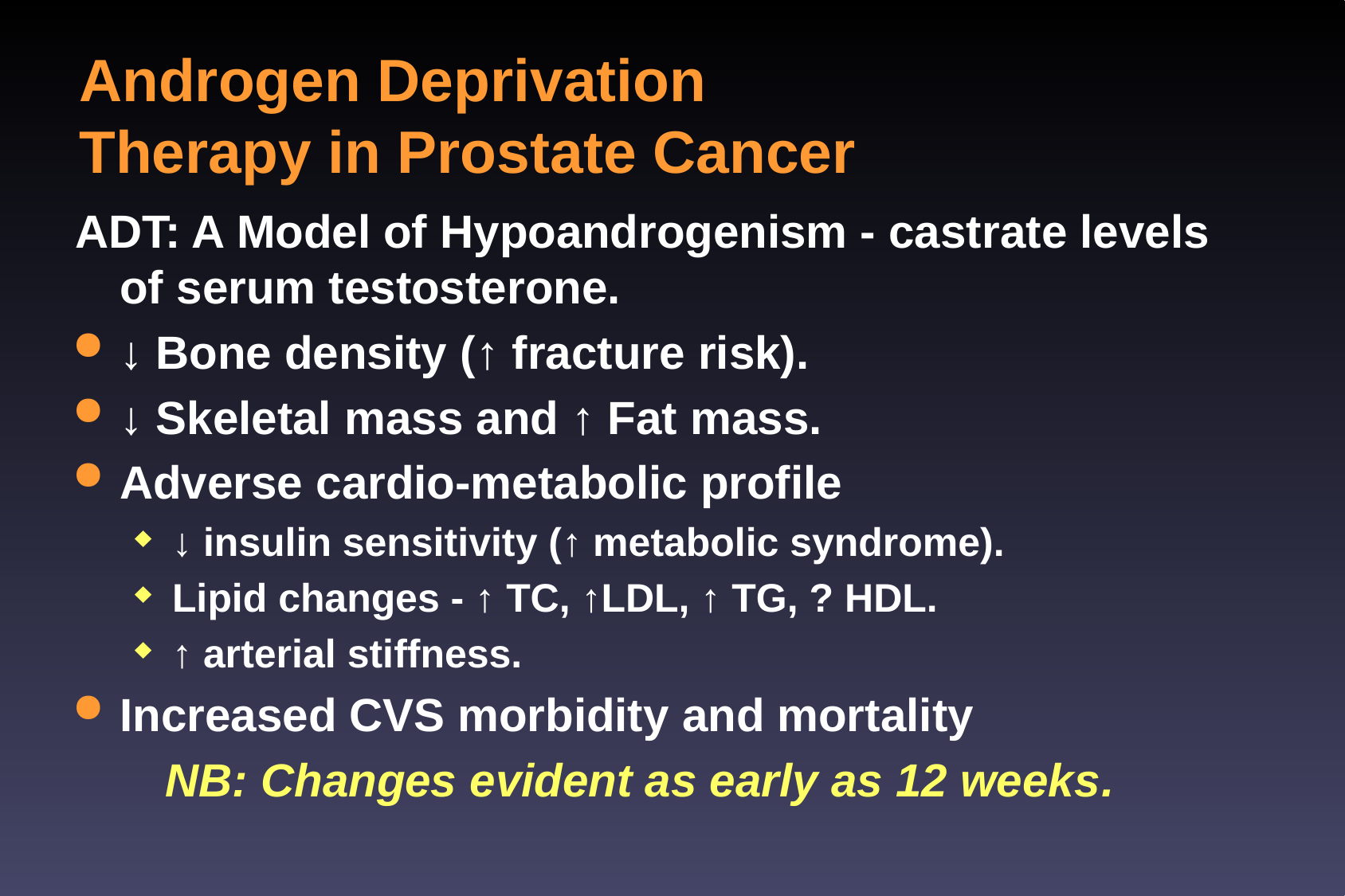

# Androgen Deprivation Therapy in Prostate Cancer
ADT: A Model of Hypoandrogenism - castrate levels of serum testosterone.
↓ Bone density (↑ fracture risk).
↓ Skeletal mass and ↑ Fat mass.
Adverse cardio-metabolic profile
↓ insulin sensitivity (↑ metabolic syndrome).
Lipid changes - ↑ TC, ↑LDL, ↑ TG, ? HDL.
↑ arterial stiffness.
Increased CVS morbidity and mortality
       NB: Changes evident as early as 12 weeks.